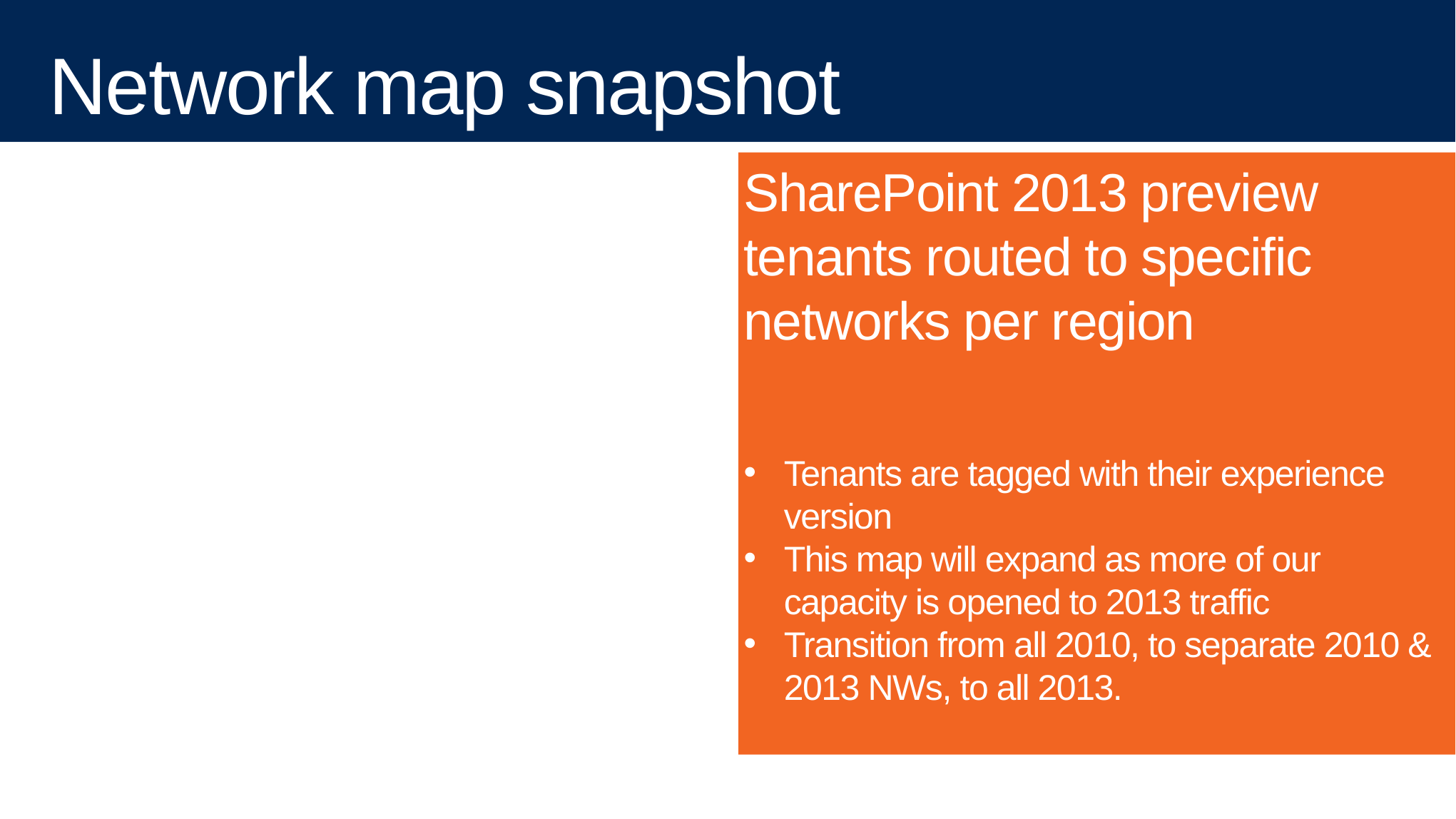

# Network map snapshot
SharePoint 2013 preview tenants routed to specific networks per region

Tenants are tagged with their experience version
This map will expand as more of our capacity is opened to 2013 traffic
Transition from all 2010, to separate 2010 & 2013 NWs, to all 2013.
Tag: o365.microsoft.com/version=15
   Global Map
      SharePoint/SPO-NW-12   1
      Region: AN;NA;SA
         SharePoint/SPO-NW-11   1
      Region: AF
         SharePoint/SPO-NW-12   1
      Region: EU
         SharePoint/SPO-NW-12   1
      Region: AS
         SharePoint/SPO-NW-13   1
      Region: OC
         SharePoint/SPO-NW-13   1